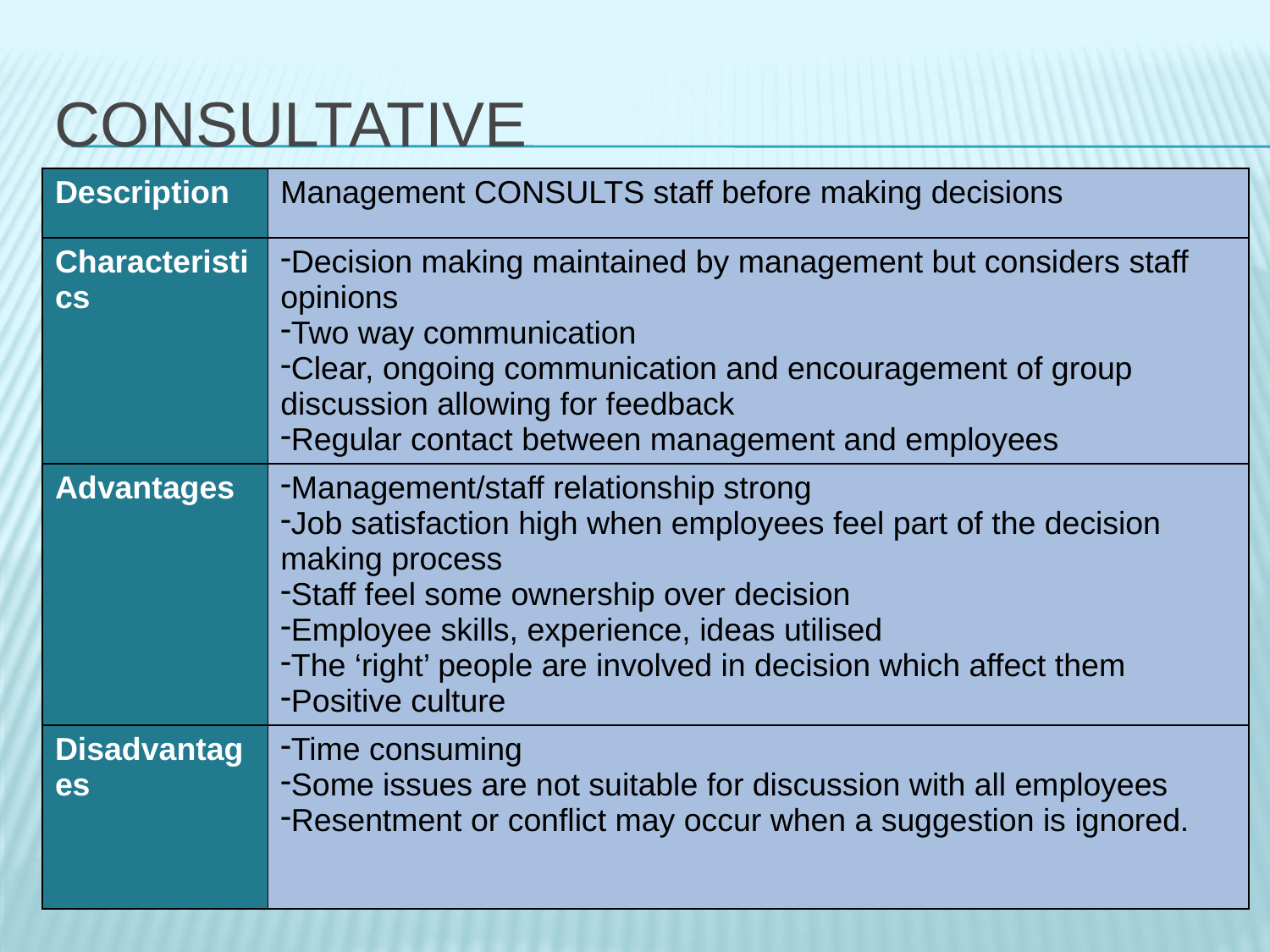

# Consultative
| Description | Management CONSULTS staff before making decisions |
| --- | --- |
| Characteristics | Decision making maintained by management but considers staff opinions Two way communication Clear, ongoing communication and encouragement of group discussion allowing for feedback Regular contact between management and employees |
| Advantages | Management/staff relationship strong Job satisfaction high when employees feel part of the decision making process Staff feel some ownership over decision Employee skills, experience, ideas utilised The ‘right’ people are involved in decision which affect them Positive culture |
| Disadvantages | Time consuming Some issues are not suitable for discussion with all employees Resentment or conflict may occur when a suggestion is ignored. |